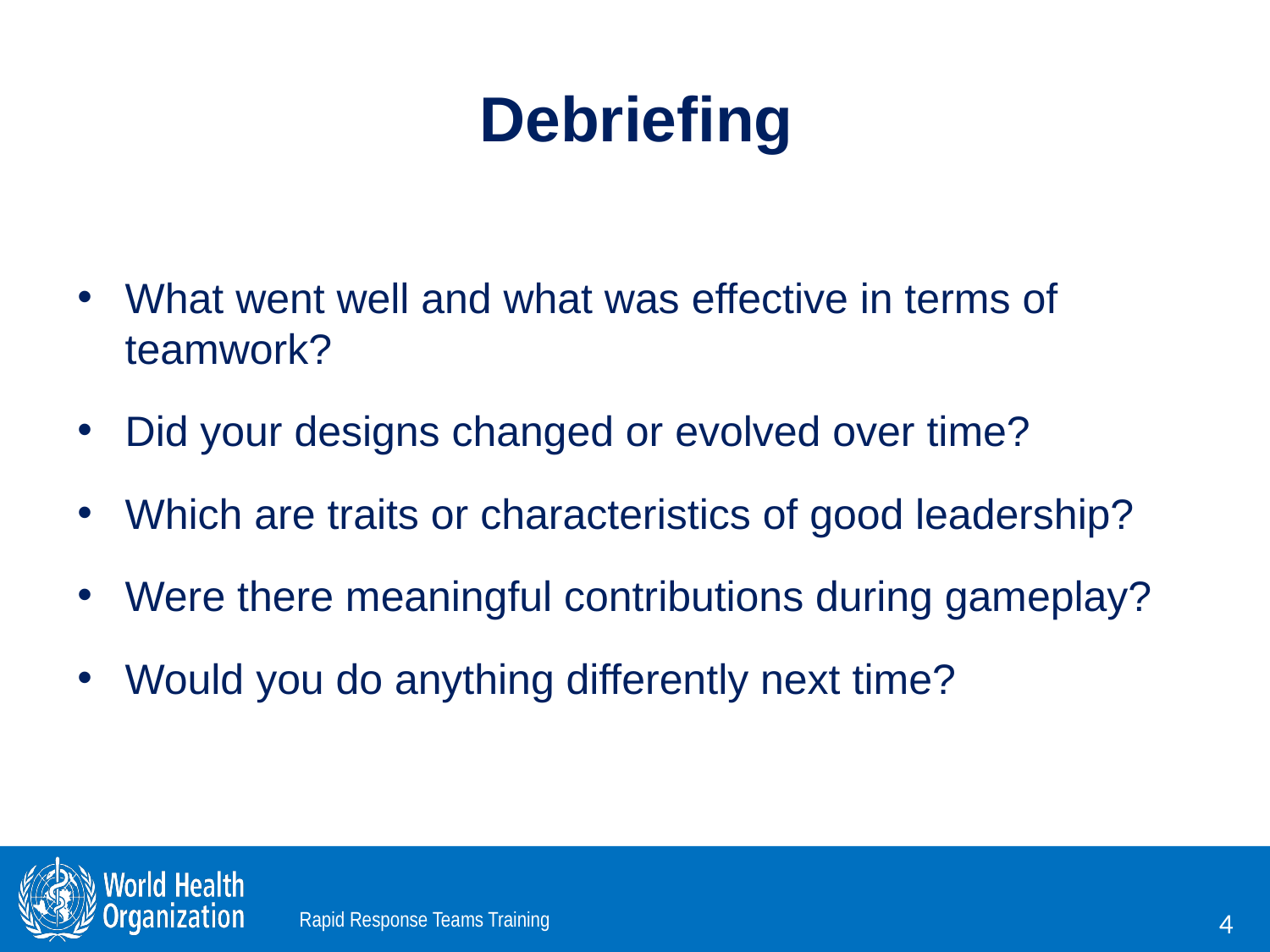

# Debriefing
What went well and what was effective in terms of teamwork?
Did your designs changed or evolved over time?
Which are traits or characteristics of good leadership?
Were there meaningful contributions during gameplay?
Would you do anything differently next time?